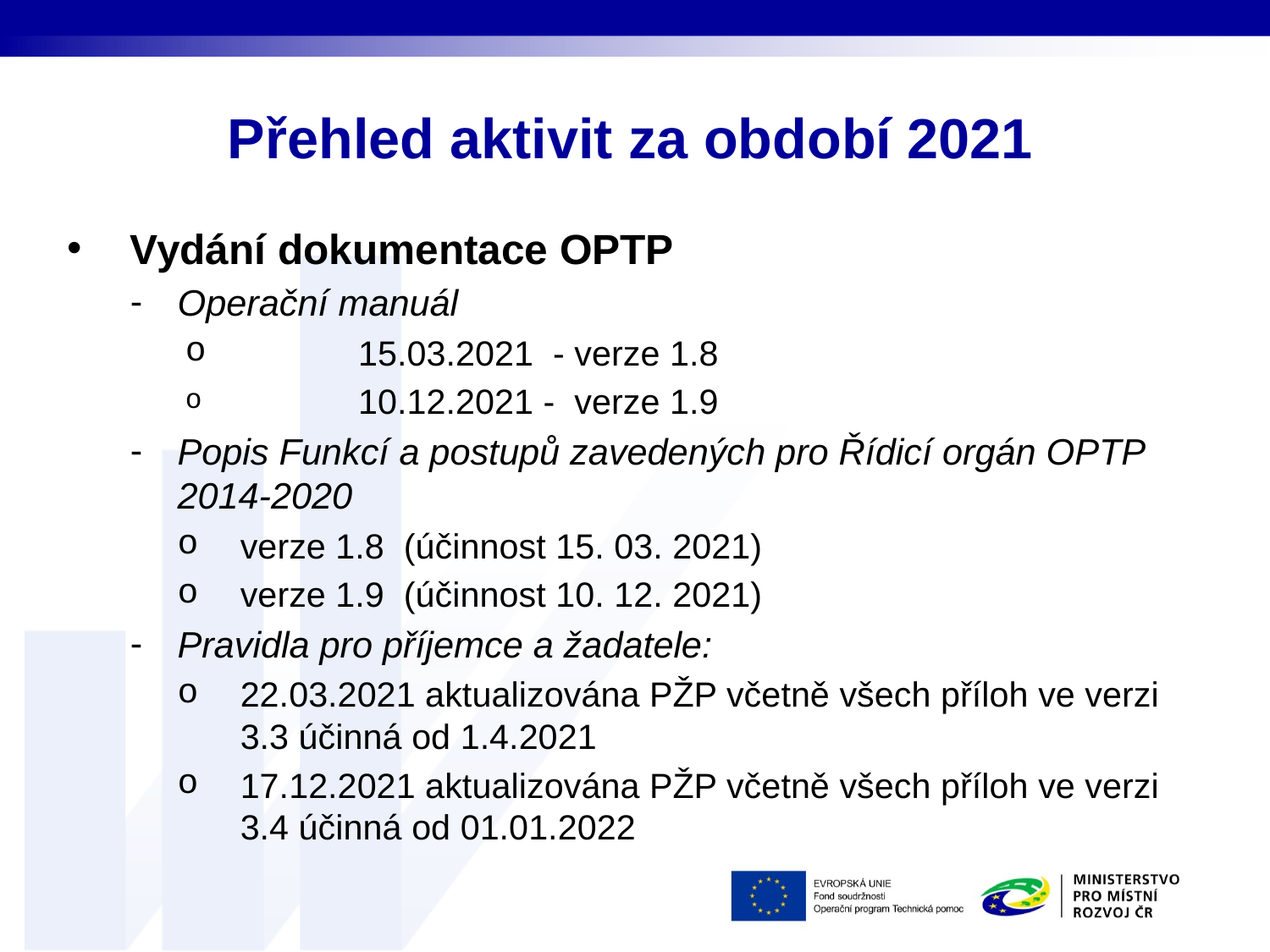

# Přehled aktivit za období 2021
Vydání dokumentace OPTP
Operační manuál
	15.03.2021  - verze 1.8
	10.12.2021 -  verze 1.9
Popis Funkcí a postupů zavedených pro Řídicí orgán OPTP 2014-2020
verze 1.8  (účinnost 15. 03. 2021)
verze 1.9  (účinnost 10. 12. 2021)
Pravidla pro příjemce a žadatele:
22.03.2021 aktualizována PŽP včetně všech příloh ve verzi 3.3 účinná od 1.4.2021
17.12.2021 aktualizována PŽP včetně všech příloh ve verzi 3.4 účinná od 01.01.2022